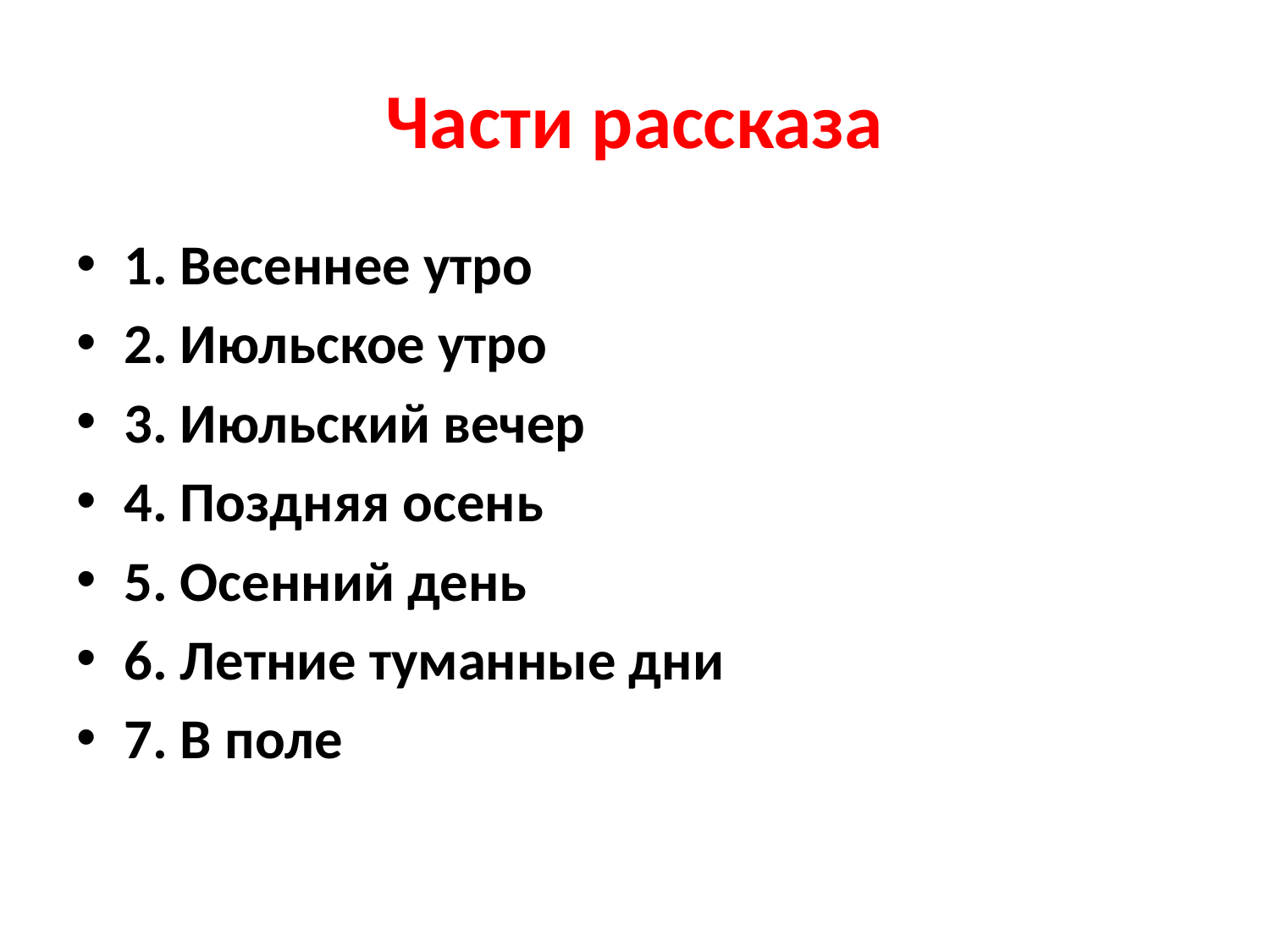

# Части рассказа
1. Весеннее утро
2. Июльское утро
3. Июльский вечер
4. Поздняя осень
5. Осенний день
6. Летние туманные дни
7. В поле